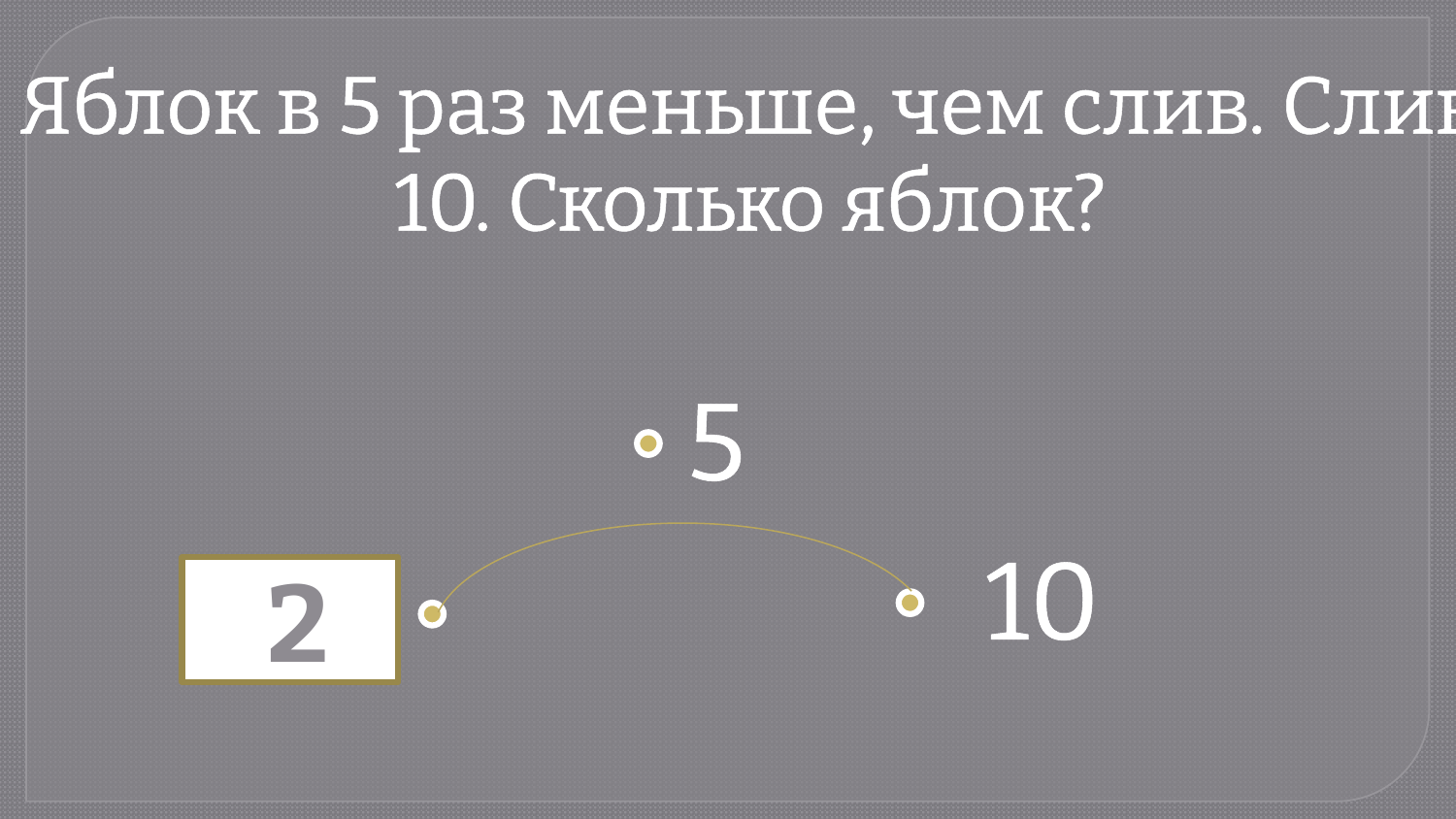

Яблок в 5 раз меньше, чем слив. Слив
10. Сколько яблок?
5

10
2